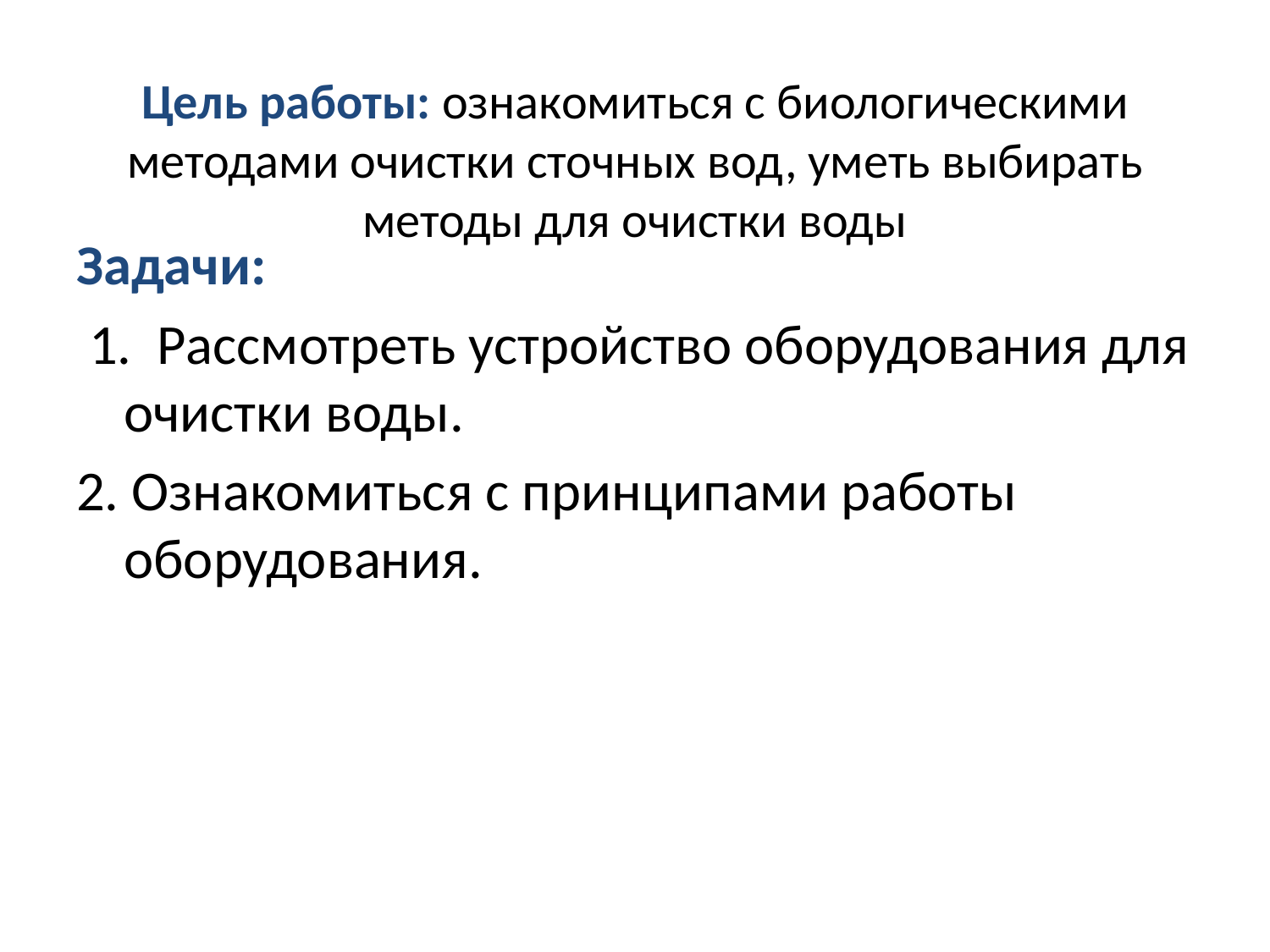

# Цель работы: ознакомиться с биологическими методами очистки сточных вод, уметь выбирать методы для очистки воды
Задачи:
 1.  Рассмотреть устройство оборудования для очистки воды.
2. Ознакомиться с принципами работы  оборудования.